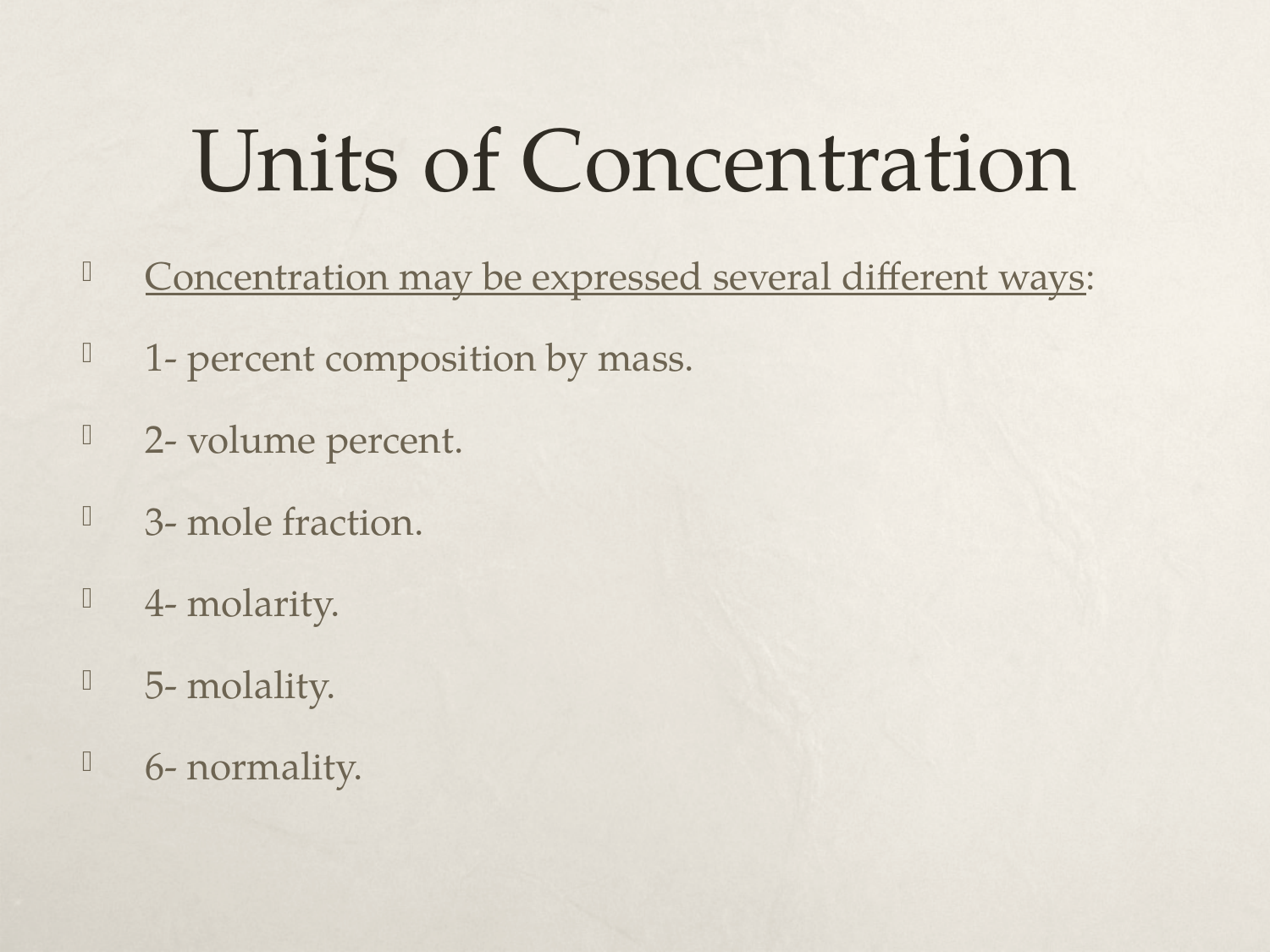

# Units of Concentration
Concentration may be expressed several different ways:
1- percent composition by mass.
2- volume percent.
3- mole fraction.
4- molarity.
5- molality.
6- normality.